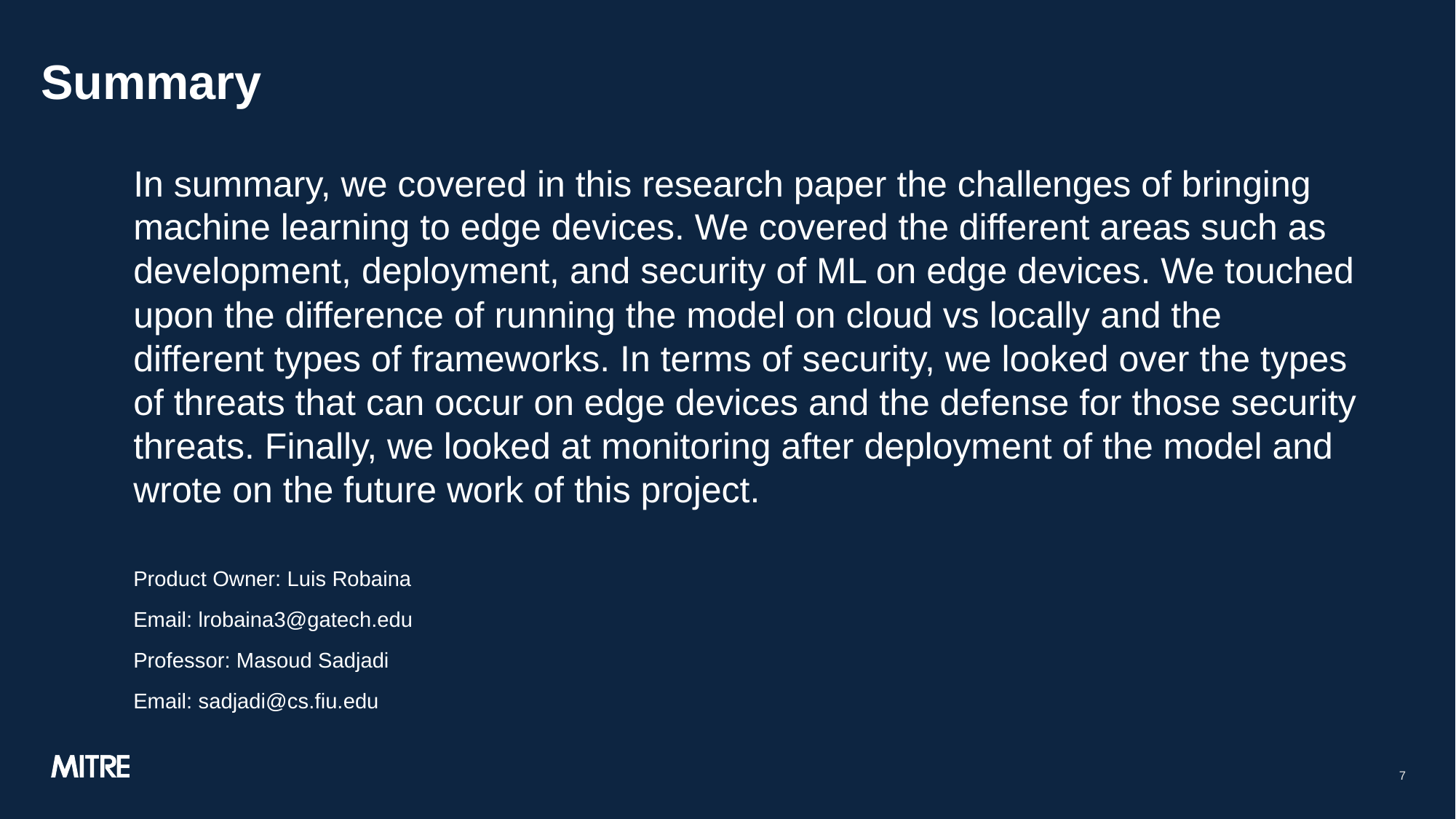

# Summary
In summary, we covered in this research paper the challenges of bringing machine learning to edge devices. We covered the different areas such as development, deployment, and security of ML on edge devices. We touched upon the difference of running the model on cloud vs locally and the different types of frameworks. In terms of security, we looked over the types of threats that can occur on edge devices and the defense for those security threats. Finally, we looked at monitoring after deployment of the model and wrote on the future work of this project.

Product Owner: Luis Robaina
Email: lrobaina3@gatech.edu
Professor: Masoud Sadjadi
Email: sadjadi@cs.fiu.edu

7